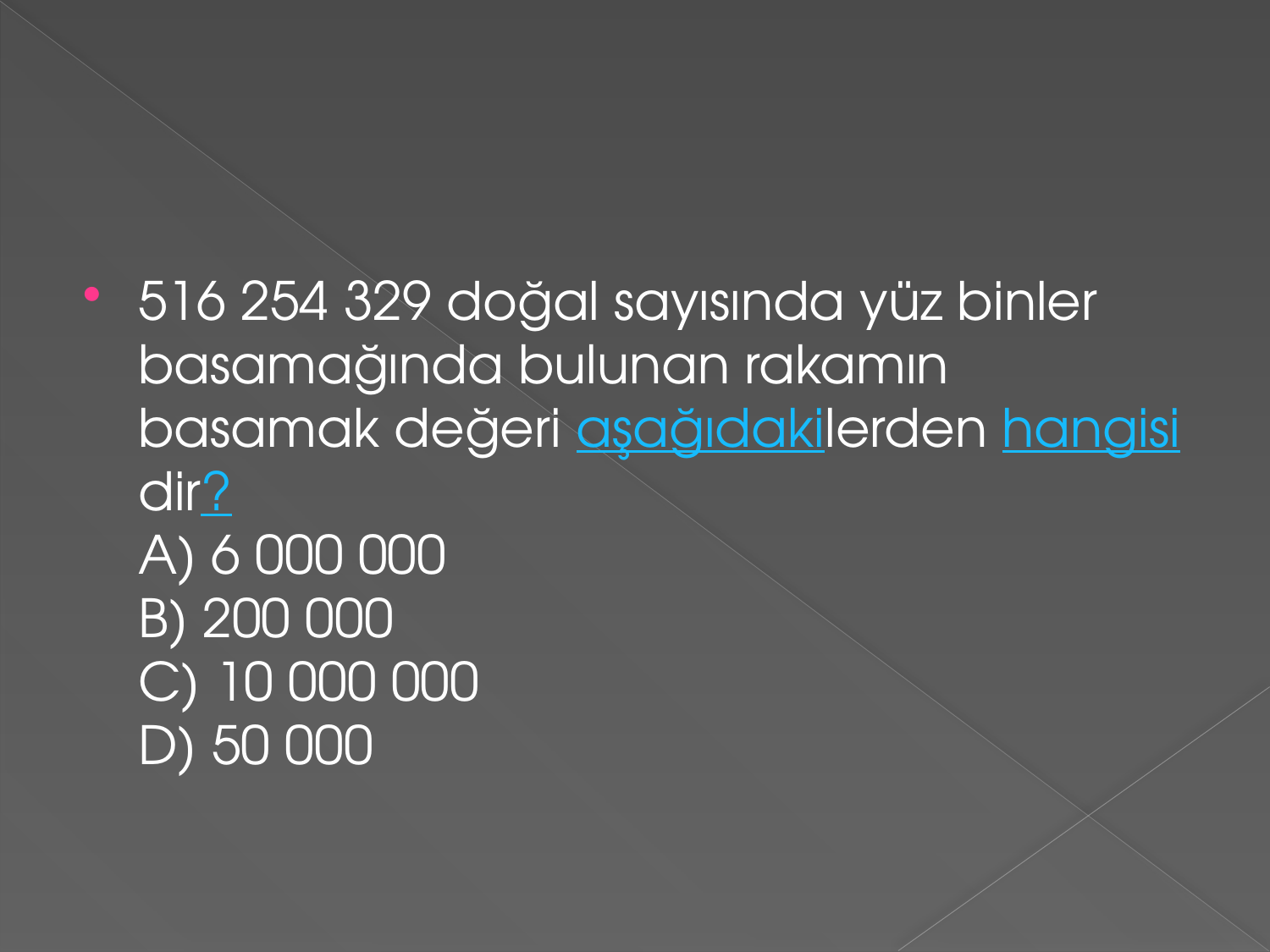

#
516 254 329 doğal sayısında yüz binler basamağında bulunan rakamın basamak değeri aşağıdakilerden hangisidir? 
A) 6 000 000
B) 200 000
C) 10 000 000
D) 50 000